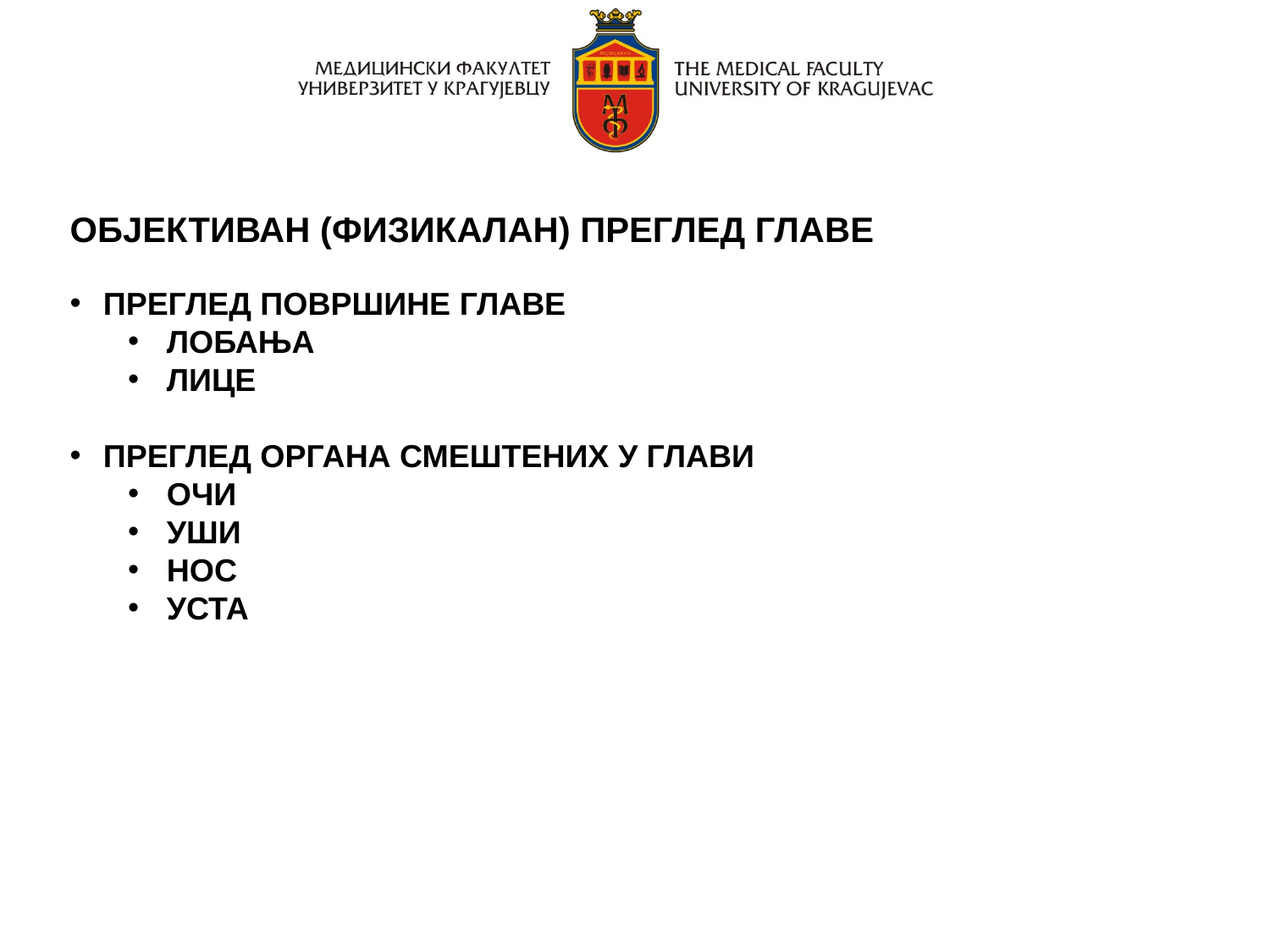

ОБЈЕКТИВАН (ФИЗИКАЛАН) ПРЕГЛЕД ГЛАВЕ

 ПРЕГЛЕД ПОВРШИНЕ ГЛАВЕ
 ЛОБАЊА
 ЛИЦЕ

 ПРЕГЛЕД ОРГАНА СМЕШТЕНИХ У ГЛАВИ
 ОЧИ
 УШИ
 НОС
 УСТА